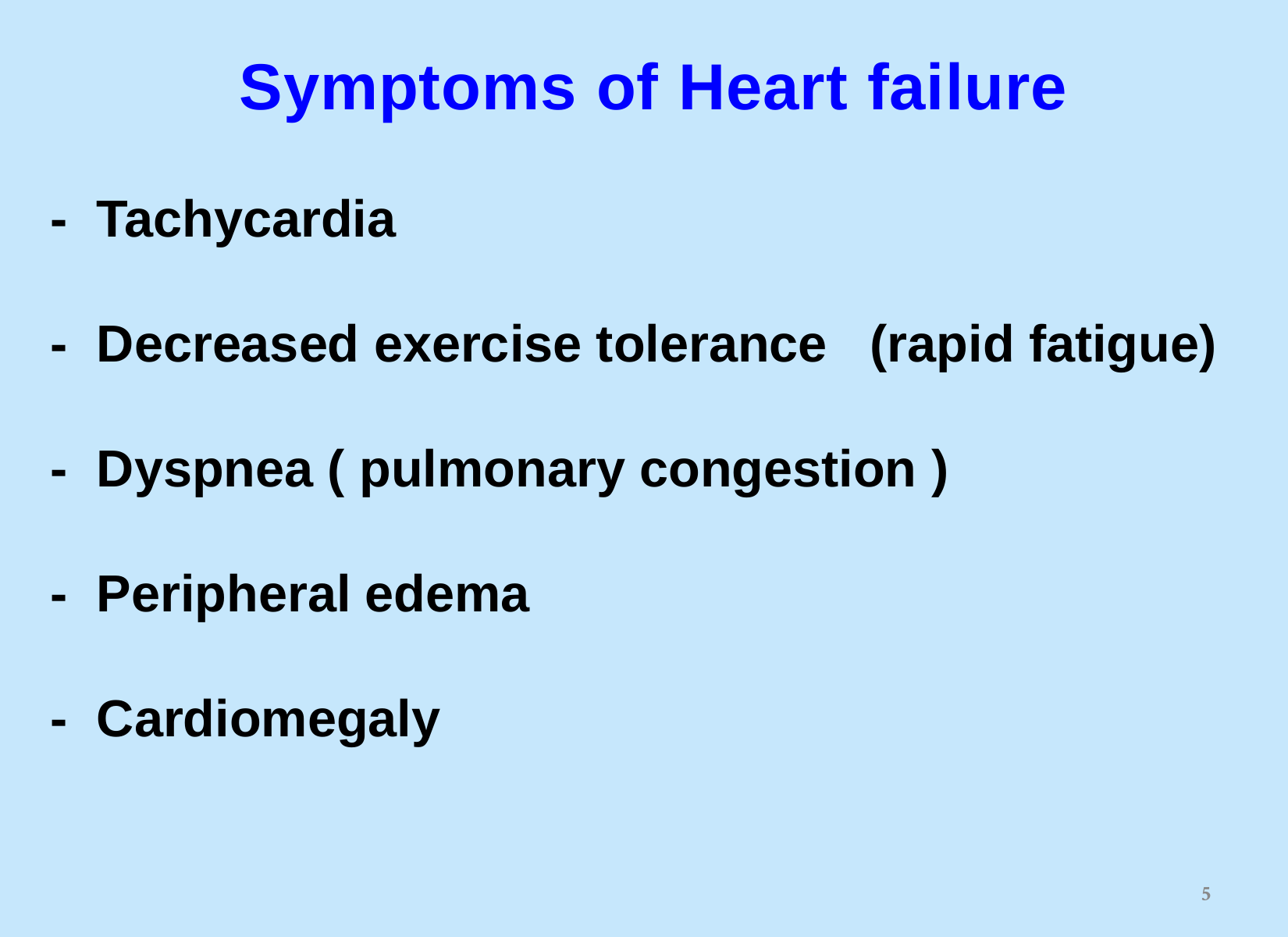

Symptoms of Heart failure
-  Tachycardia
-  Decreased exercise tolerance  	(rapid fatigue)
-  Dyspnea ( pulmonary congestion )
-  Peripheral edema
-  Cardiomegaly

5